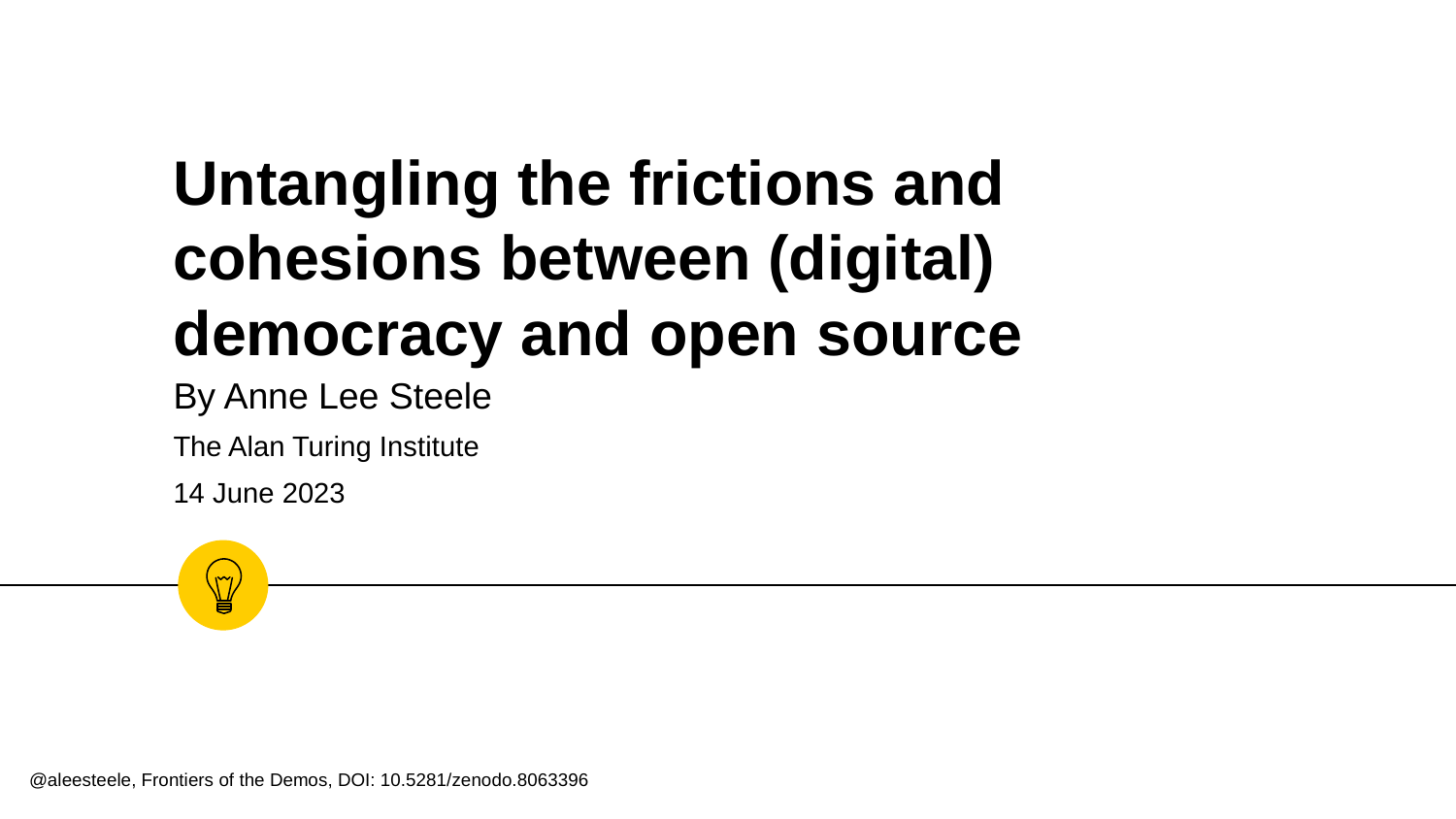

# Untangling the frictions and cohesions between (digital) democracy and open source
By Anne Lee Steele
The Alan Turing Institute
14 June 2023

@aleesteele, Frontiers of the Demos, DOI: 10.5281/zenodo.8063396